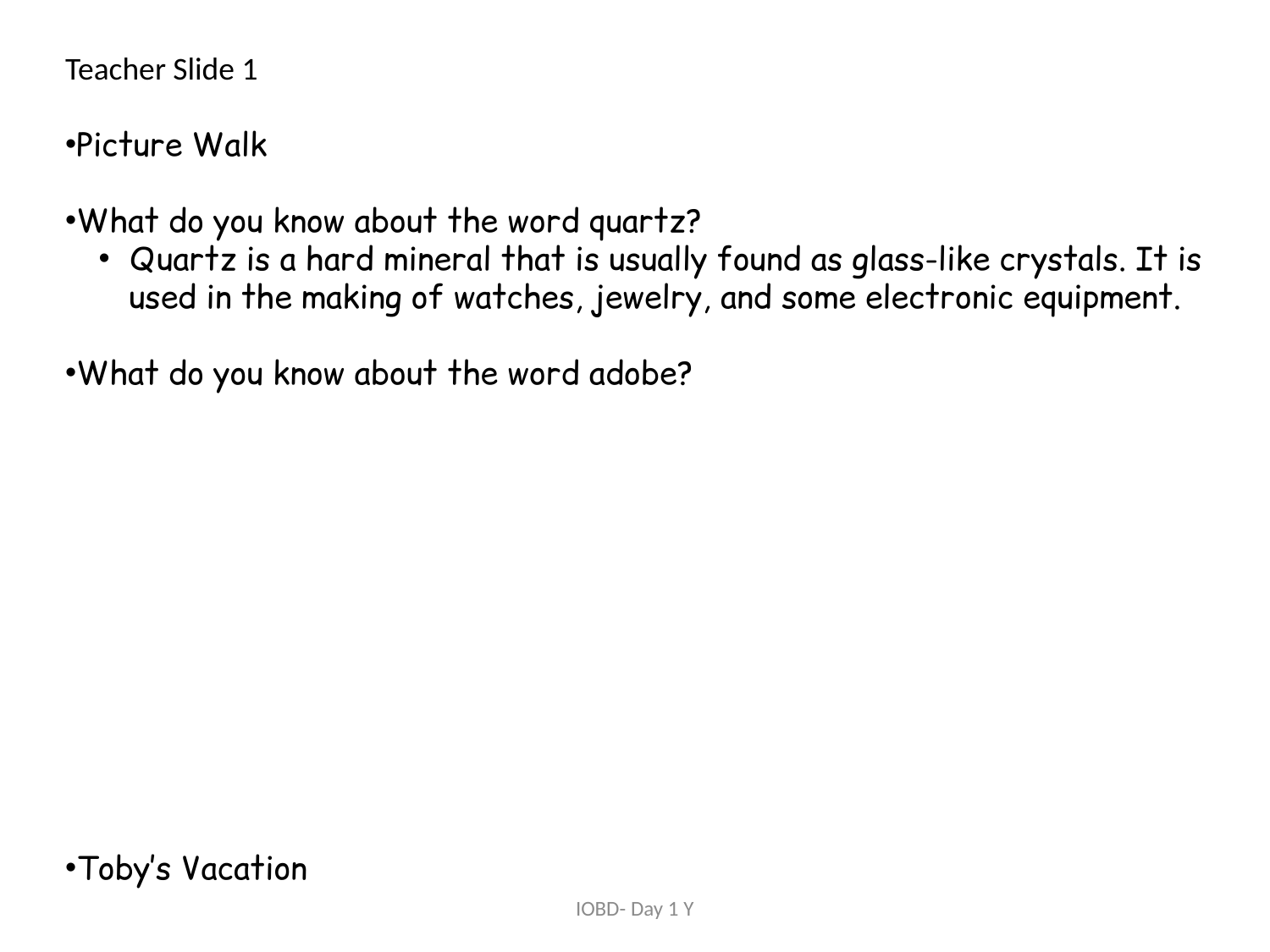

Teacher Slide 1

Picture Walk

What do you know about the word quartz?
Quartz is a hard mineral that is usually found as glass-like crystals. It is used in the making of watches, jewelry, and some electronic equipment.

What do you know about the word adobe?

Toby’s Vacation

IOBD- Day 1 Y